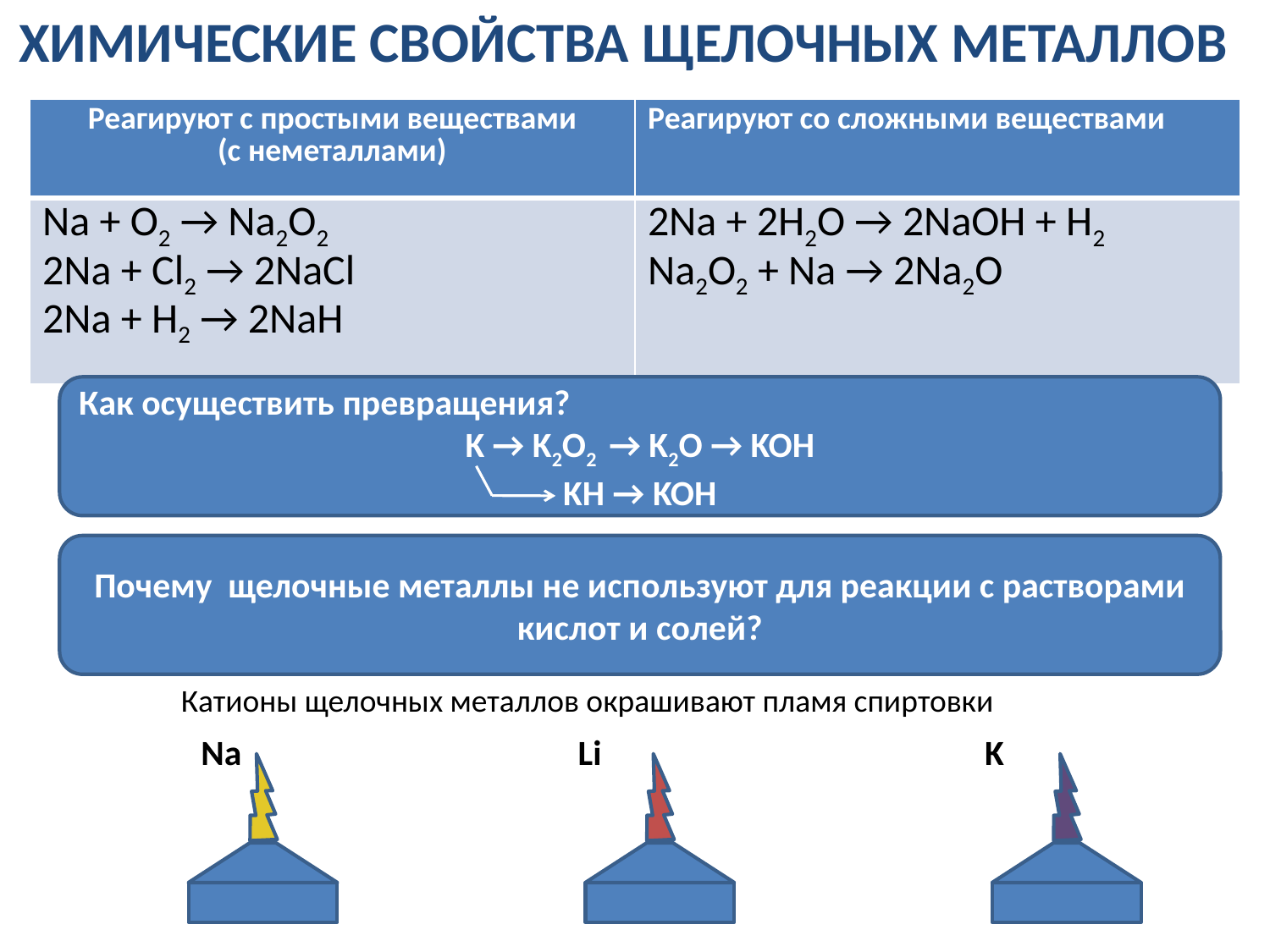

химические свойства щелочных металлов
| Реагируют с простыми веществами (с неметаллами) | Реагируют со сложными веществами |
| --- | --- |
| Na + O2 → Na2O2 2Na + Cl2 → 2NaCl 2Na + H2 → 2NaH | 2Na + 2Н2О → 2NaOH + H2 Na2O2 + Na → 2Na2O |
Как осуществить превращения?
K → K2O2  → K2O → KOH
KH → KOH
Почему  щелочные металлы не используют для реакции с растворами кислот и солей?
Катионы щелочных металлов окрашивают пламя спиртовки
Na
Li
K